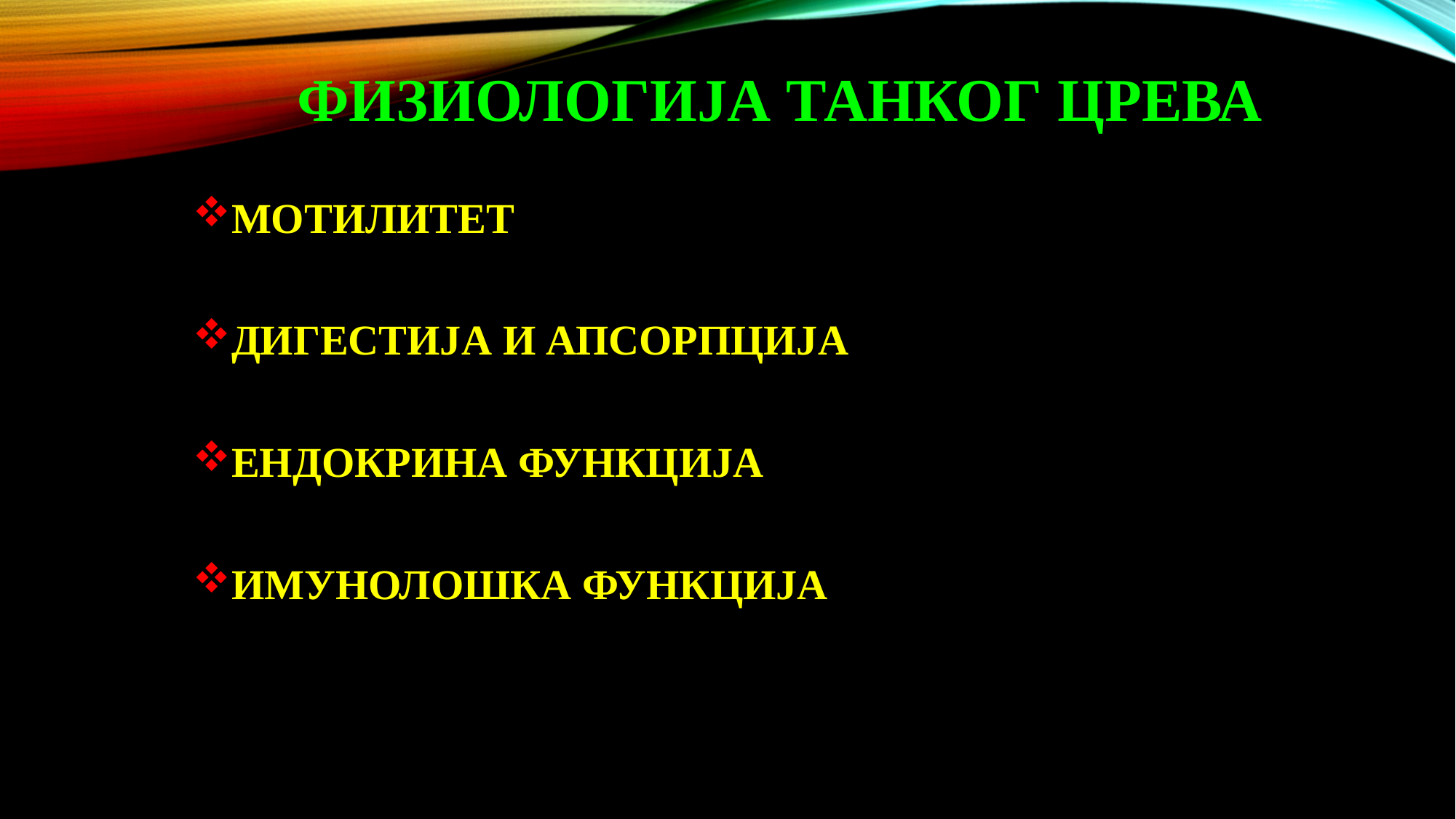

# ФИЗИОЛОГИЈА ТАНКОГ ЦРЕВА
МОТИЛИТЕТ

ДИГЕСТИЈА И АПСОРПЦИЈА

ЕНДОКРИНА ФУНКЦИЈА

ИМУНОЛОШКА ФУНКЦИЈА